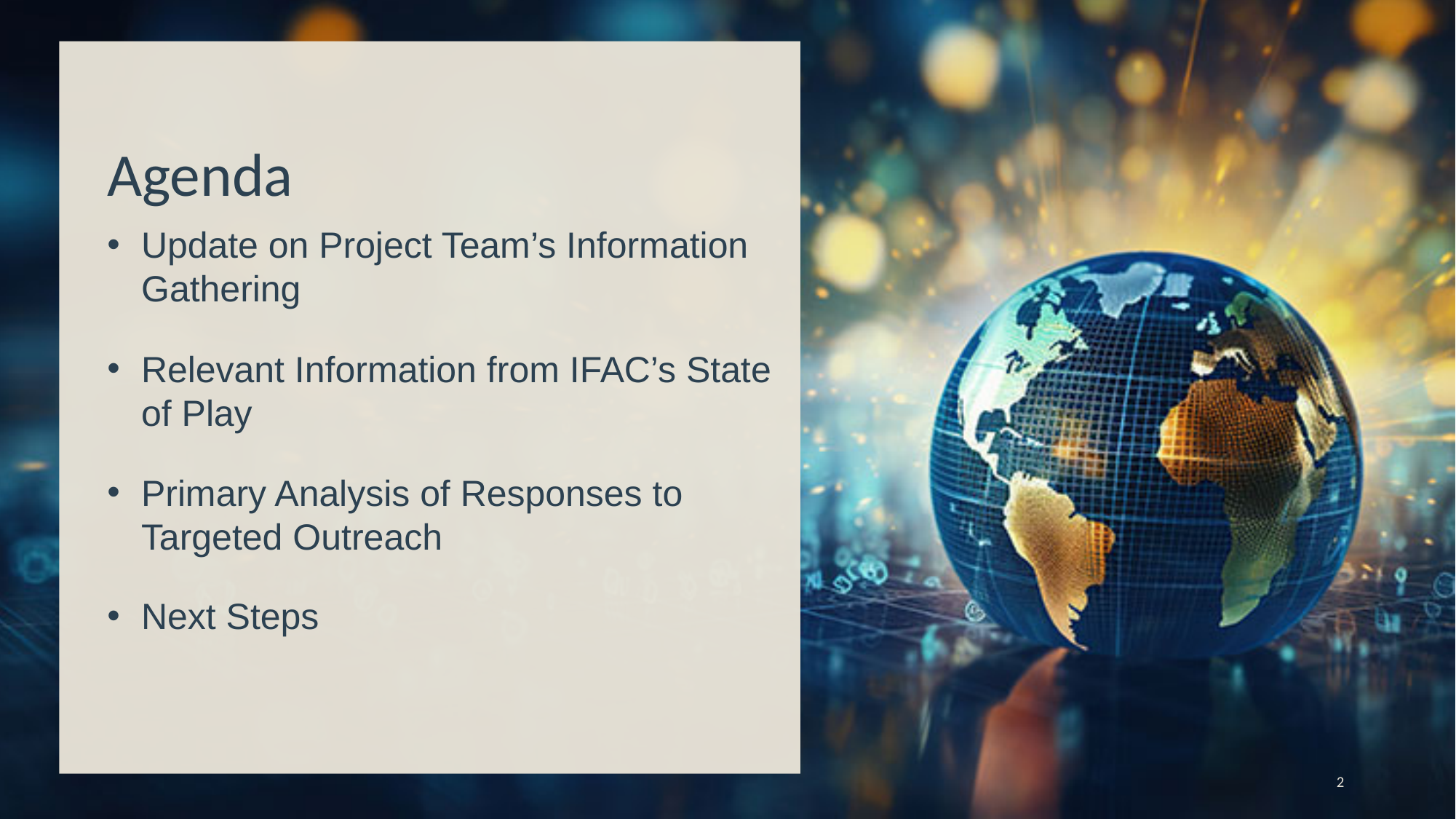

# Agenda
Update on Project Team’s Information Gathering
Relevant Information from IFAC’s State of Play
Primary Analysis of Responses to Targeted Outreach
Next Steps
2